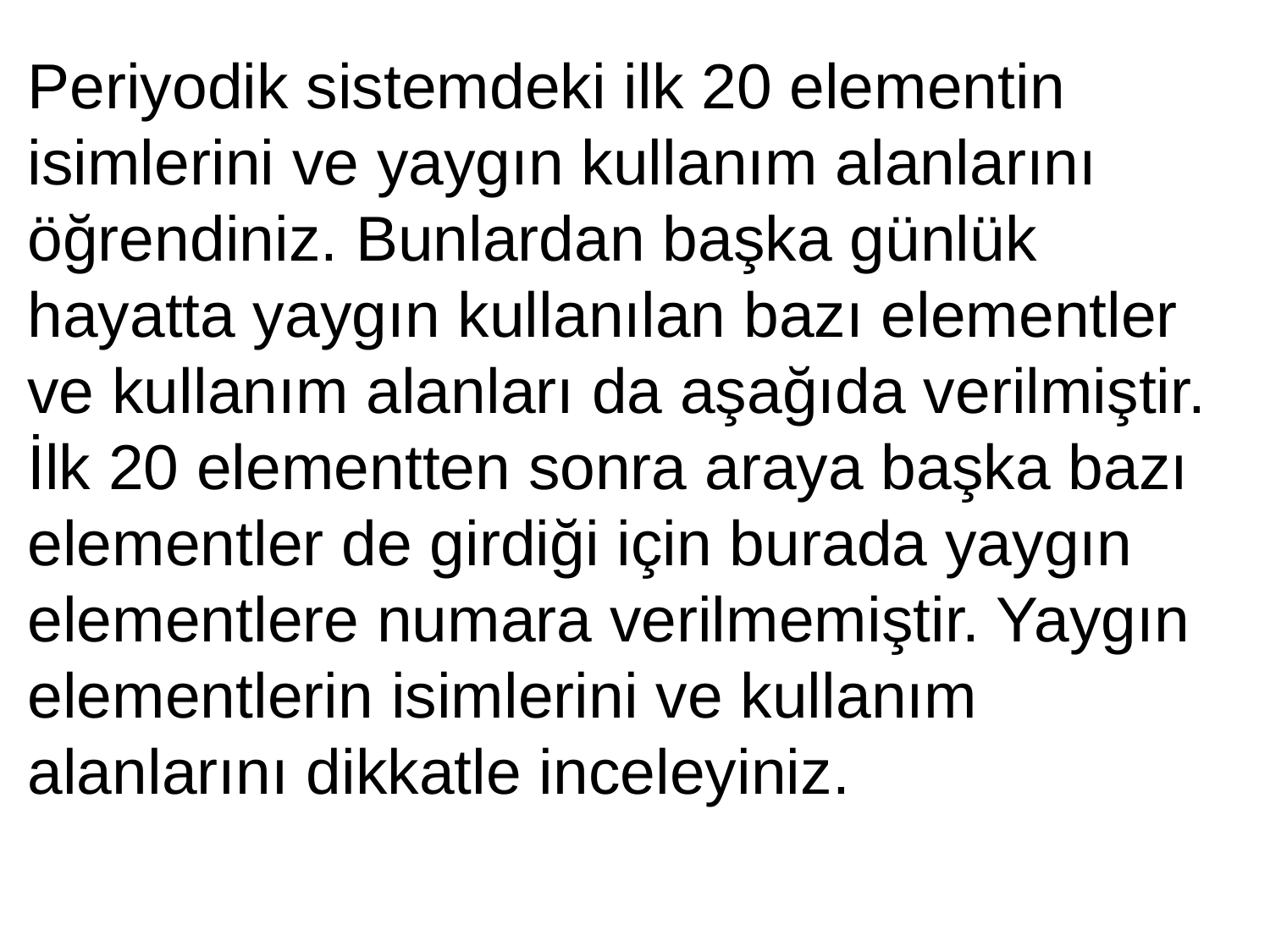

Periyodik sistemdeki ilk 20 elementin isimlerini ve yaygın kullanım alanlarını öğrendiniz. Bunlardan başka günlük hayatta yaygın kullanılan bazı elementler ve kullanım alanları da aşağıda verilmiştir. İlk 20 elementten sonra araya başka bazı elementler de girdiği için burada yaygın elementlere numara verilmemiştir. Yaygın elementlerin isimlerini ve kullanım alanlarını dikkatle inceleyiniz.